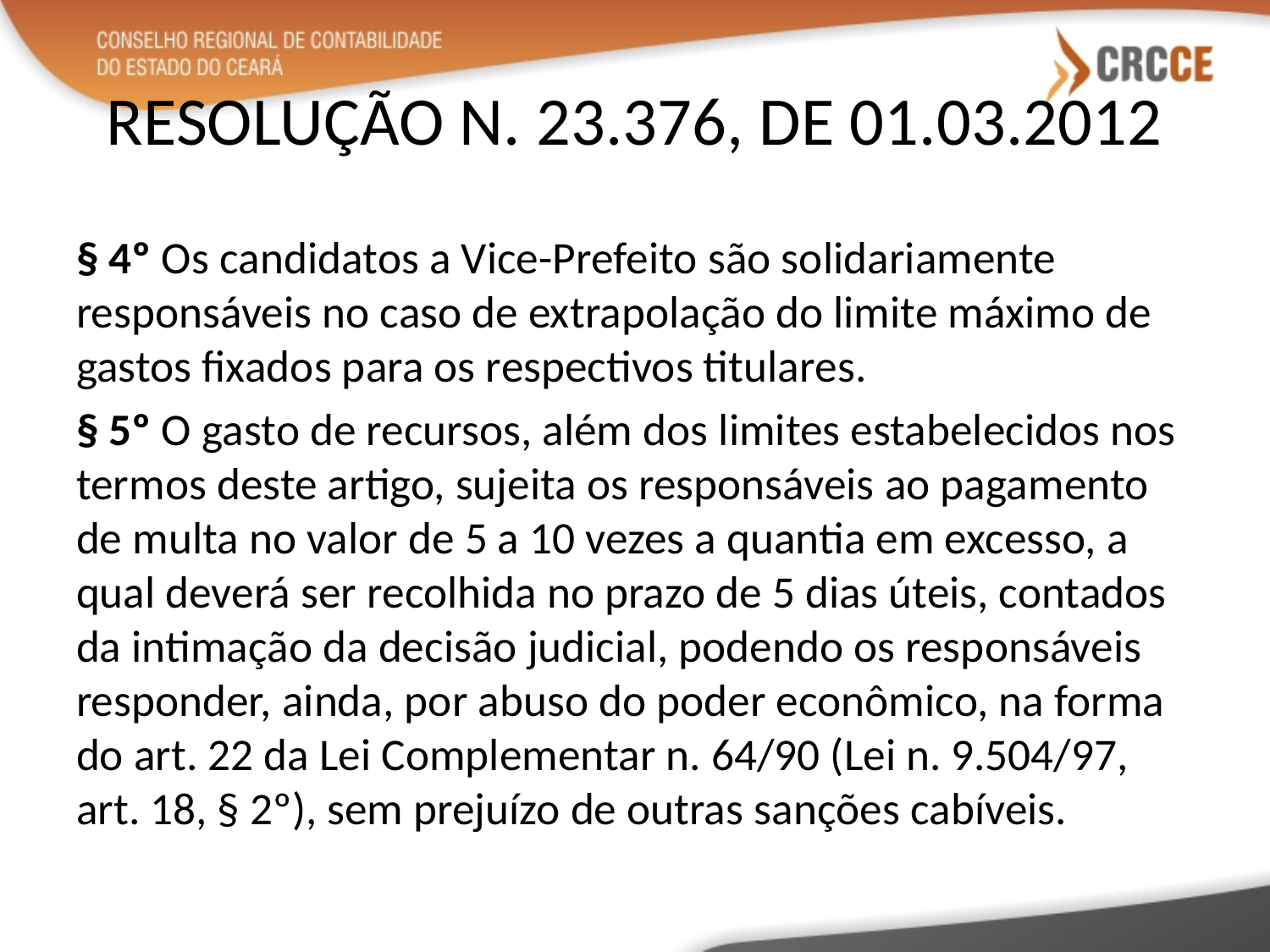

# RESOLUÇÃO N. 23.376, DE 01.03.2012
§ 4º Os candidatos a Vice-Prefeito são solidariamente responsáveis no caso de extrapolação do limite máximo de gastos fixados para os respectivos titulares.
§ 5º O gasto de recursos, além dos limites estabelecidos nos termos deste artigo, sujeita os responsáveis ao pagamento de multa no valor de 5 a 10 vezes a quantia em excesso, a qual deverá ser recolhida no prazo de 5 dias úteis, contados da intimação da decisão judicial, podendo os responsáveis responder, ainda, por abuso do poder econômico, na forma do art. 22 da Lei Complementar n. 64/90 (Lei n. 9.504/97, art. 18, § 2º), sem prejuízo de outras sanções cabíveis.